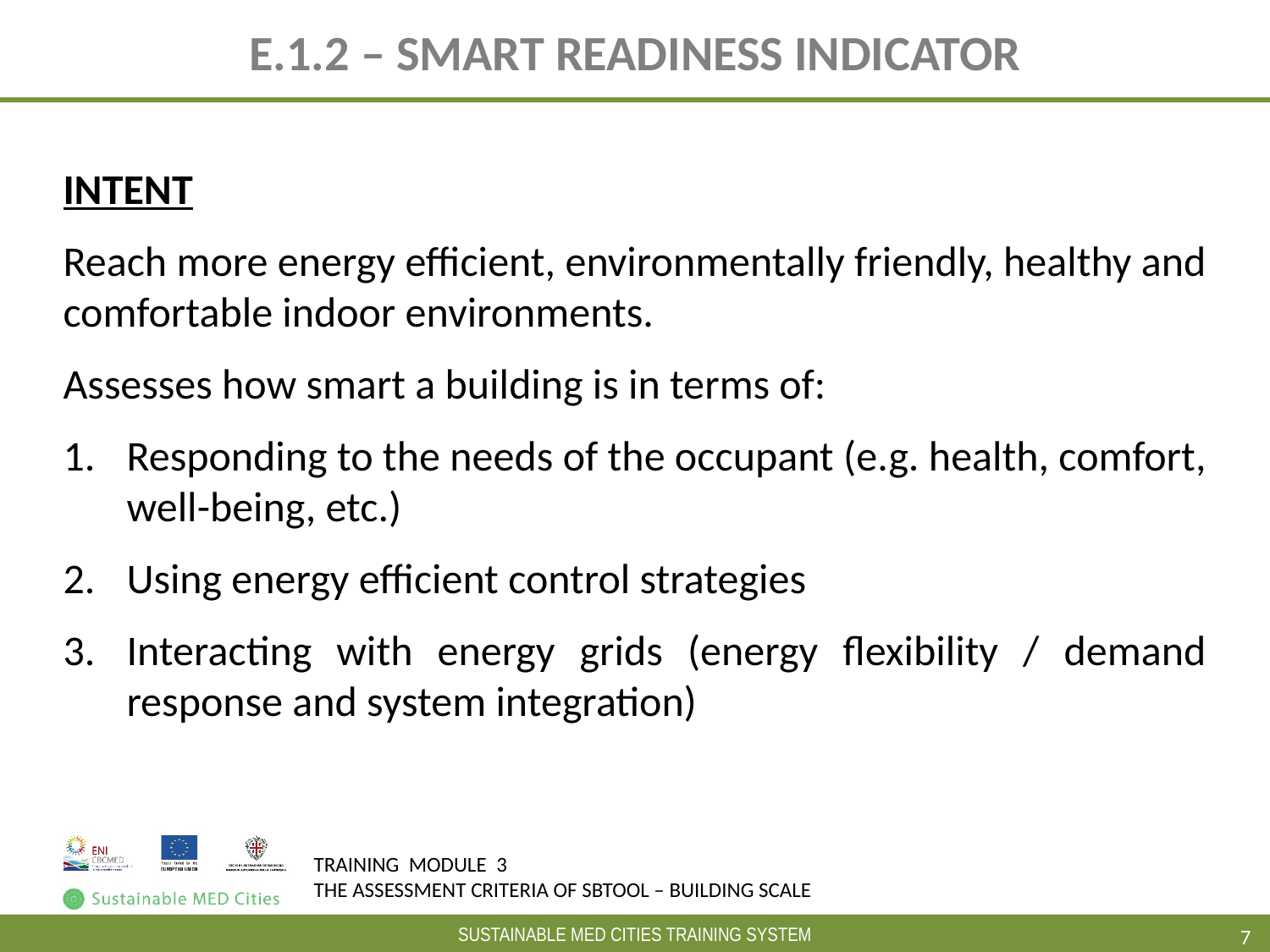

# E.1.2 – SMART READINESS INDICATOR
INTENT
Reach more energy efficient, environmentally friendly, healthy and comfortable indoor environments.
Assesses how smart a building is in terms of:
Responding to the needs of the occupant (e.g. health, comfort, well-being, etc.)
Using energy efficient control strategies
Interacting with energy grids (energy flexibility / demand response and system integration)
7